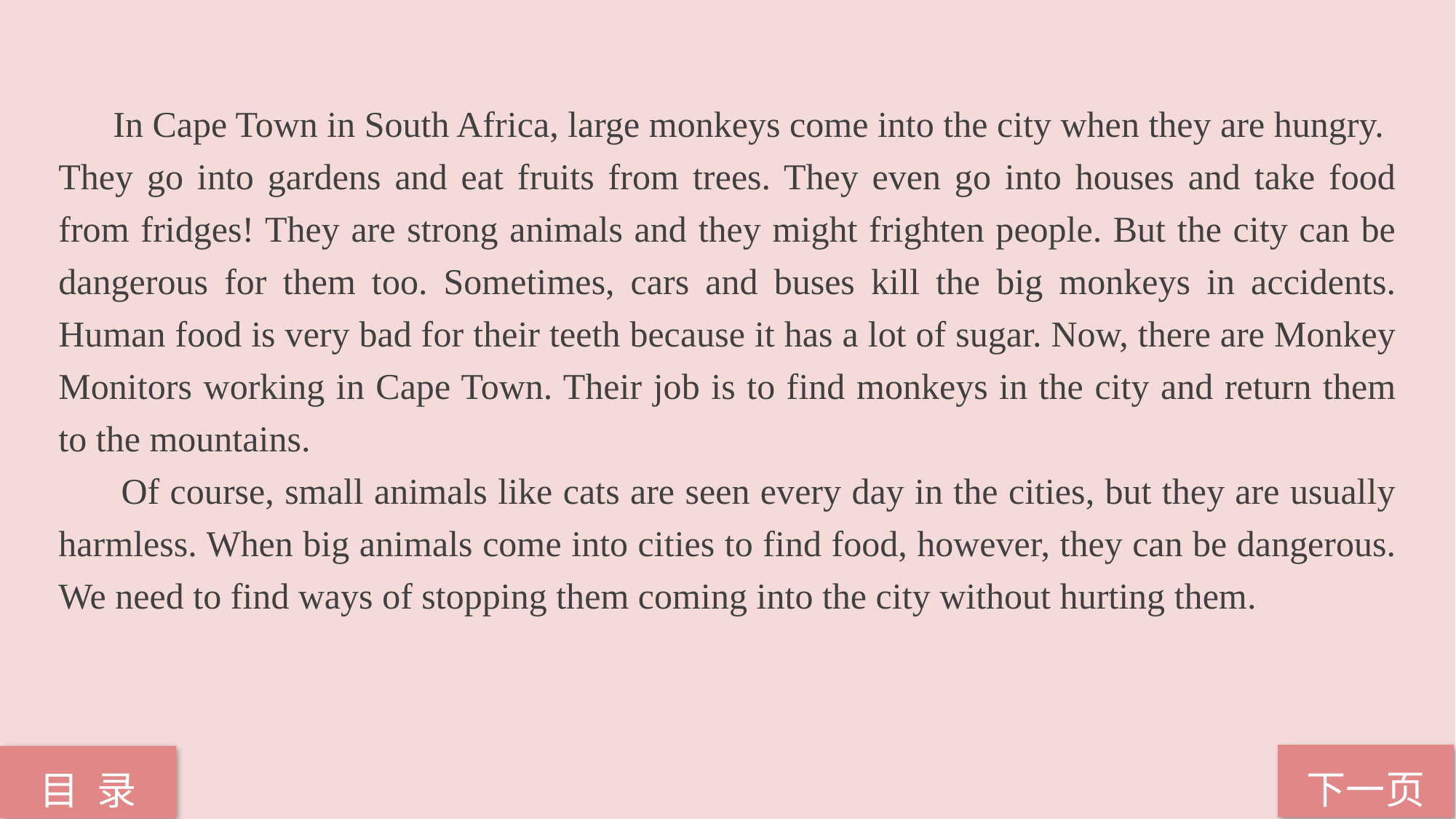

In Cape Town in South Africa, large monkeys come into the city when they are hungry.
They go into gardens and eat fruits from trees. They even go into houses and take food from fridges! They are strong animals and they might frighten people. But the city can be dangerous for them too. Sometimes, cars and buses kill the big monkeys in accidents. Human food is very bad for their teeth because it has a lot of sugar. Now, there are Monkey Monitors working in Cape Town. Their job is to find monkeys in the city and return them to the mountains.
      Of course, small animals like cats are seen every day in the cities, but they are usually harmless. When big animals come into cities to find food, however, they can be dangerous. We need to find ways of stopping them coming into the city without hurting them.